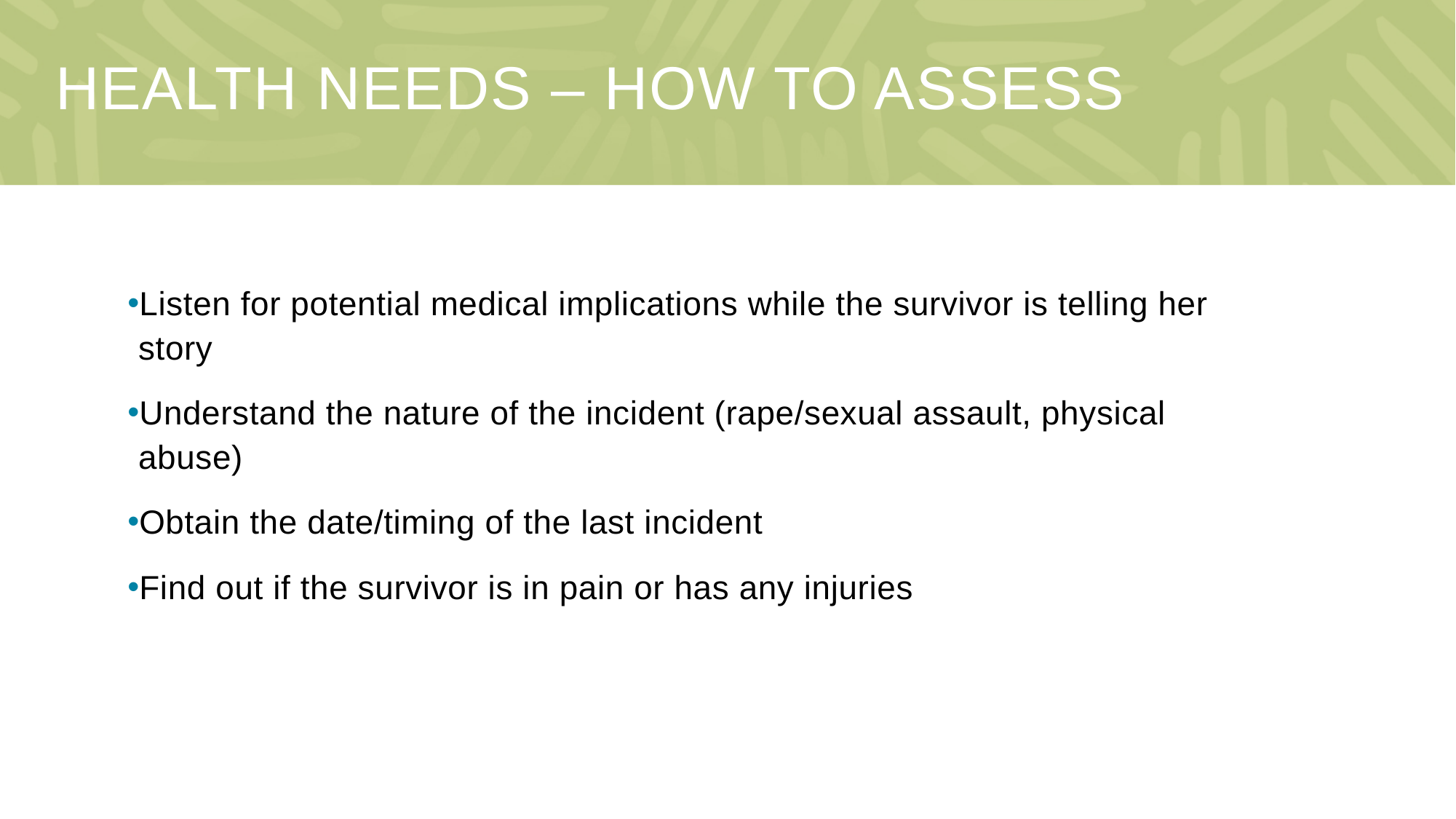

# Health needs – how to assess
Listen for potential medical implications while the survivor is telling her story
Understand the nature of the incident (rape/sexual assault, physical abuse)
Obtain the date/timing of the last incident
Find out if the survivor is in pain or has any injuries